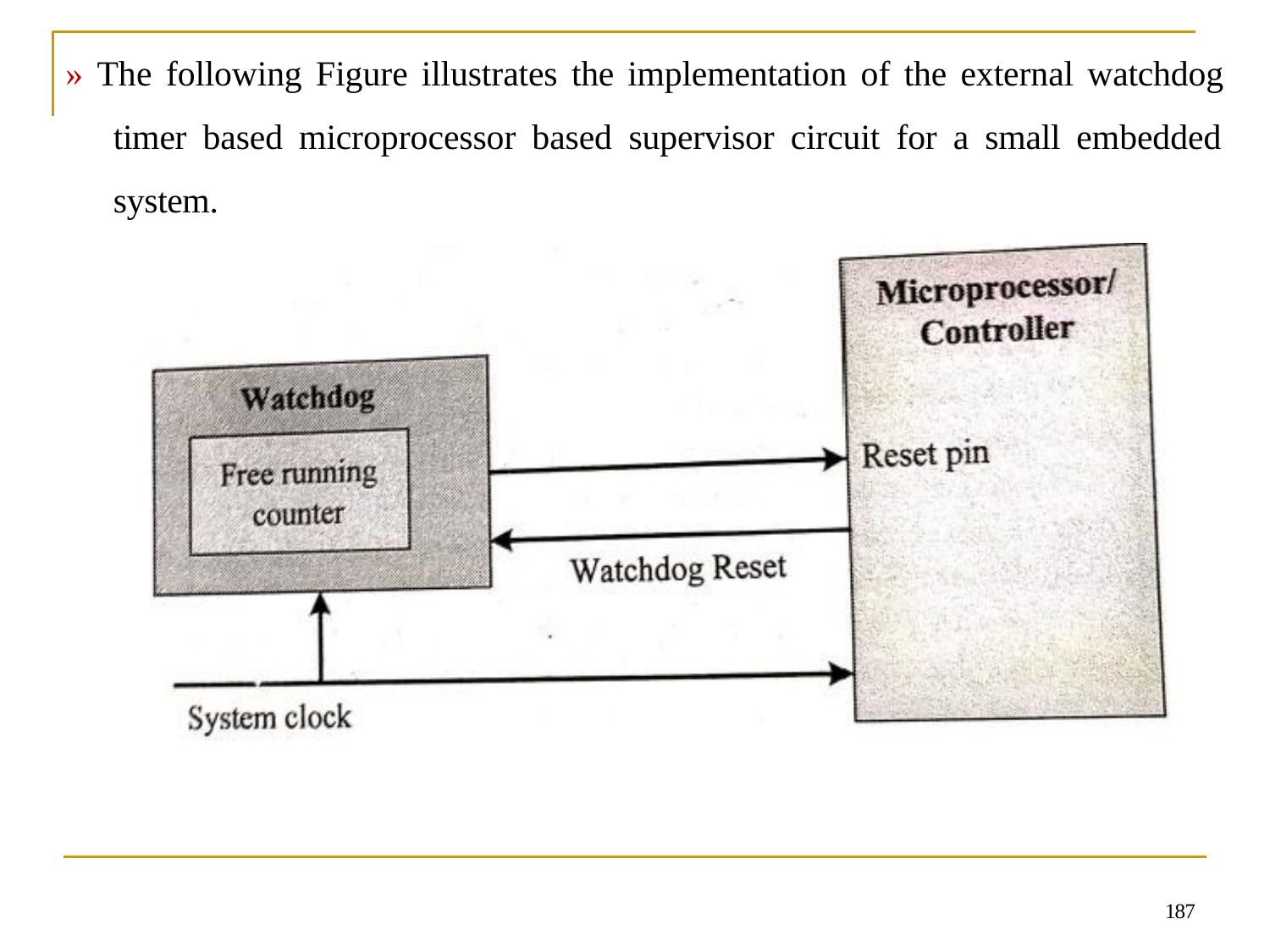

# » The following Figure illustrates the implementation of the external watchdog  timer based microprocessor based supervisor circuit for a small embedded  system.

187